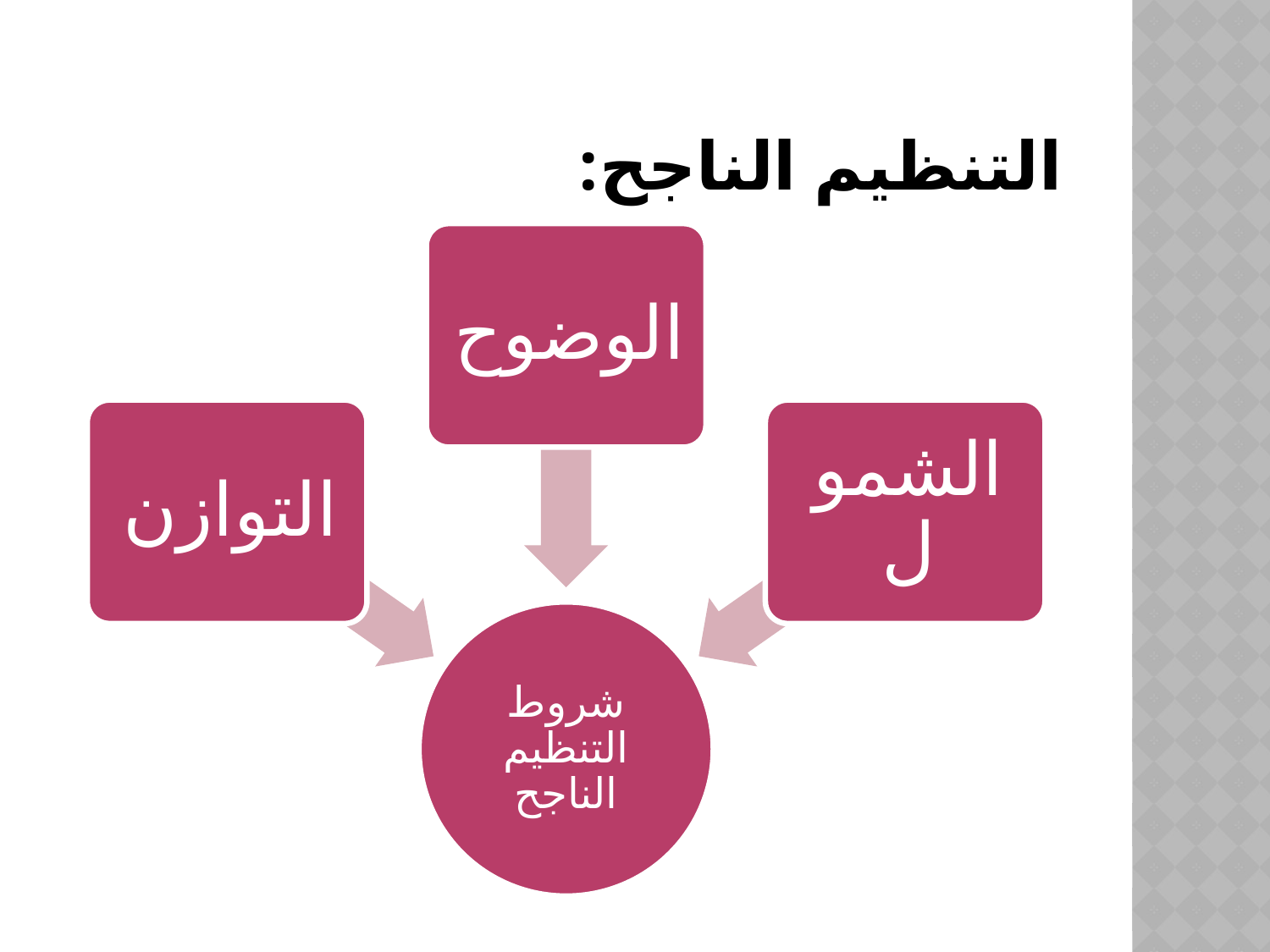

# التنظيم الناجح:
شروط التنظيم الناجح
التوازن
الوضوح
الشمول